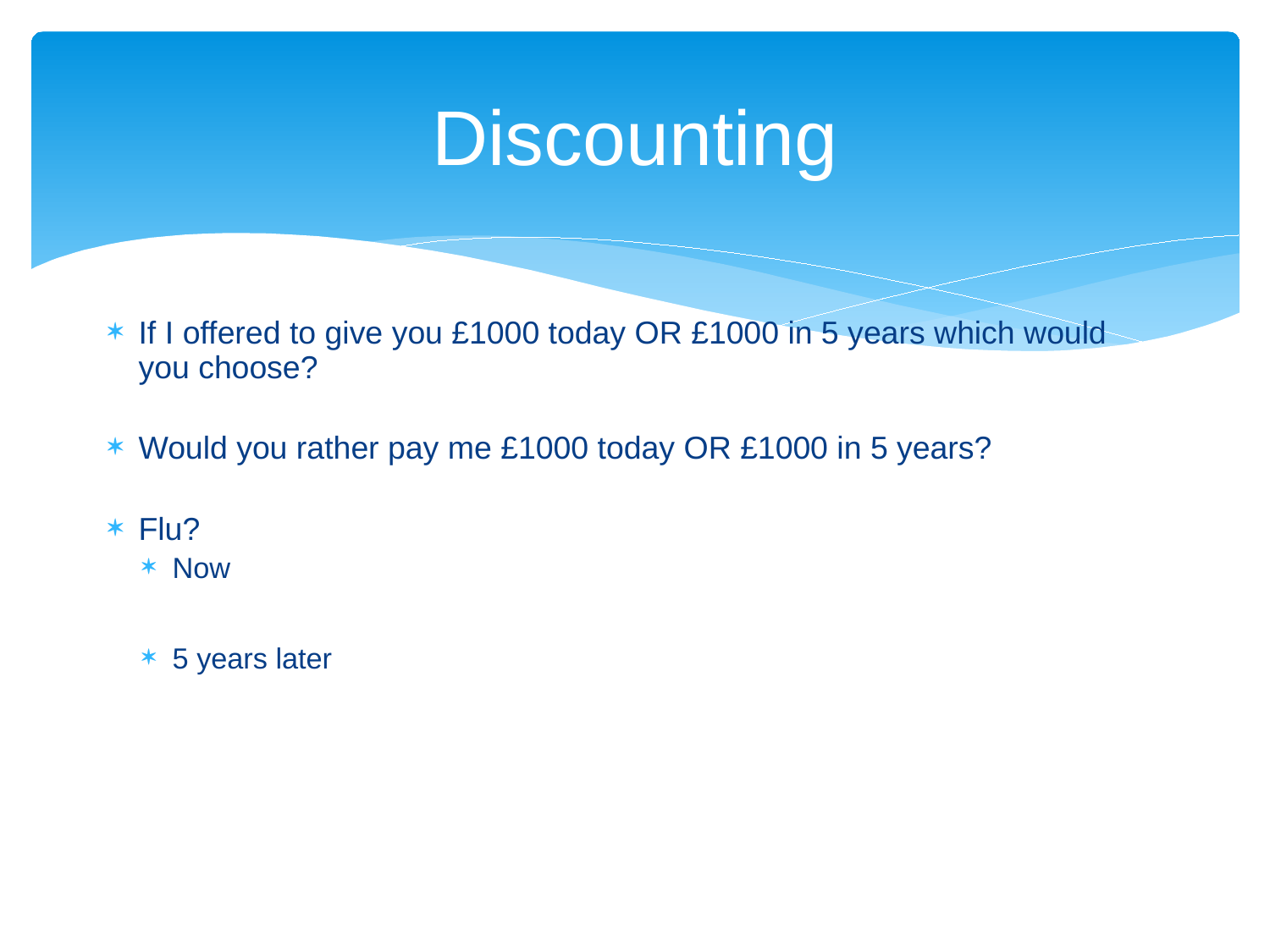

# Discounting

If I offered to give you £1000 today OR £1000 in 5 years which would you choose?

Would you rather pay me £1000 today OR £1000 in 5 years?

Flu?
Now

5 years later